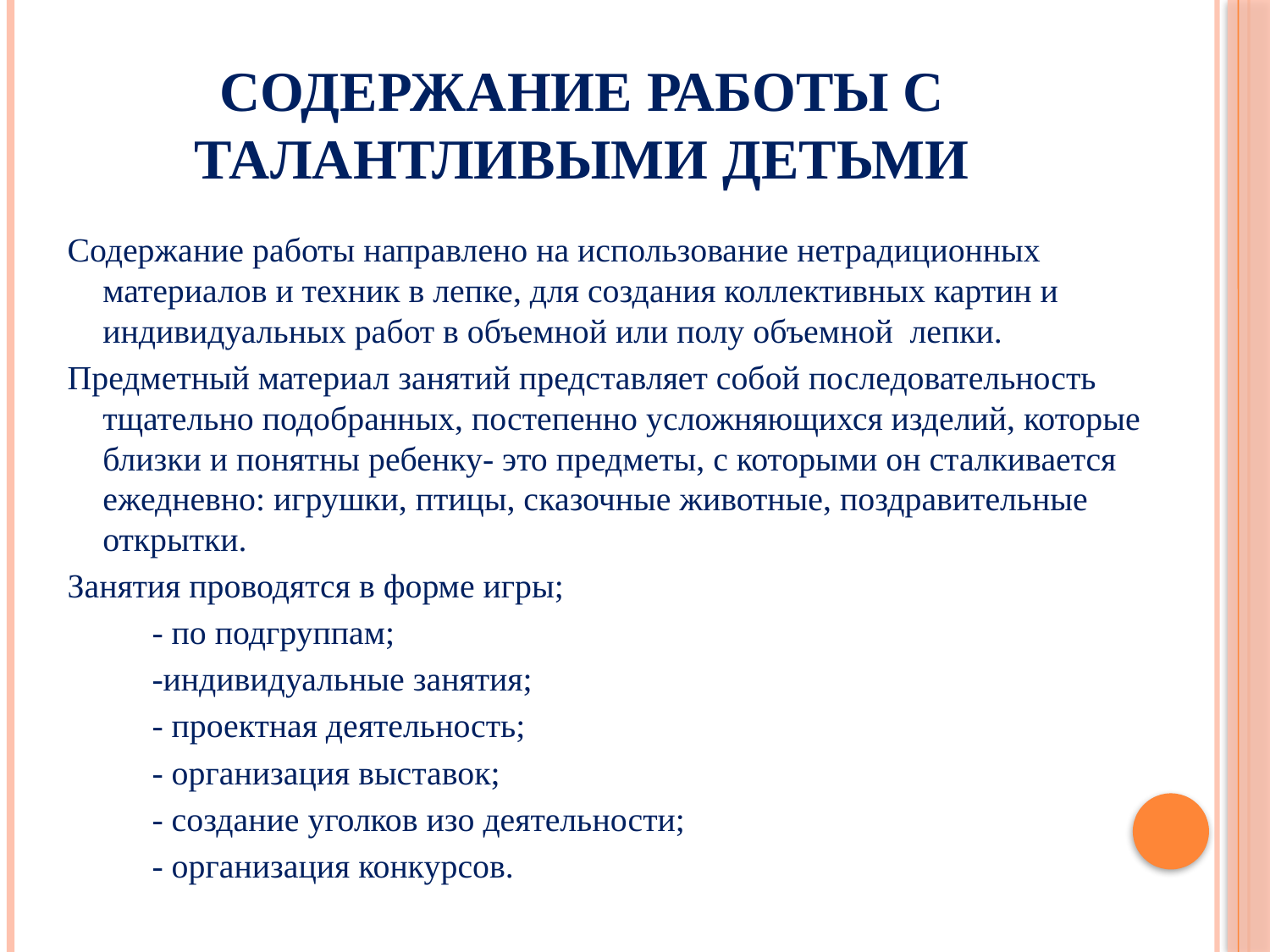

# Содержание работы с талантливыми детьми
Содержание работы направлено на использование нетрадиционных  материалов и техник в лепке, для создания коллективных картин и индивидуальных работ в объемной или полу объемной  лепки.
Предметный материал занятий представляет собой последовательность тщательно подобранных, постепенно усложняющихся изделий, которые близки и понятны ребенку- это предметы, с которыми он сталкивается ежедневно: игрушки, птицы, сказочные животные, поздравительные открытки.
Занятия проводятся в форме игры;
          - по подгруппам;
          -индивидуальные занятия;
          - проектная деятельность;
          - организация выставок;
          - создание уголков изо деятельности;
          - организация конкурсов.